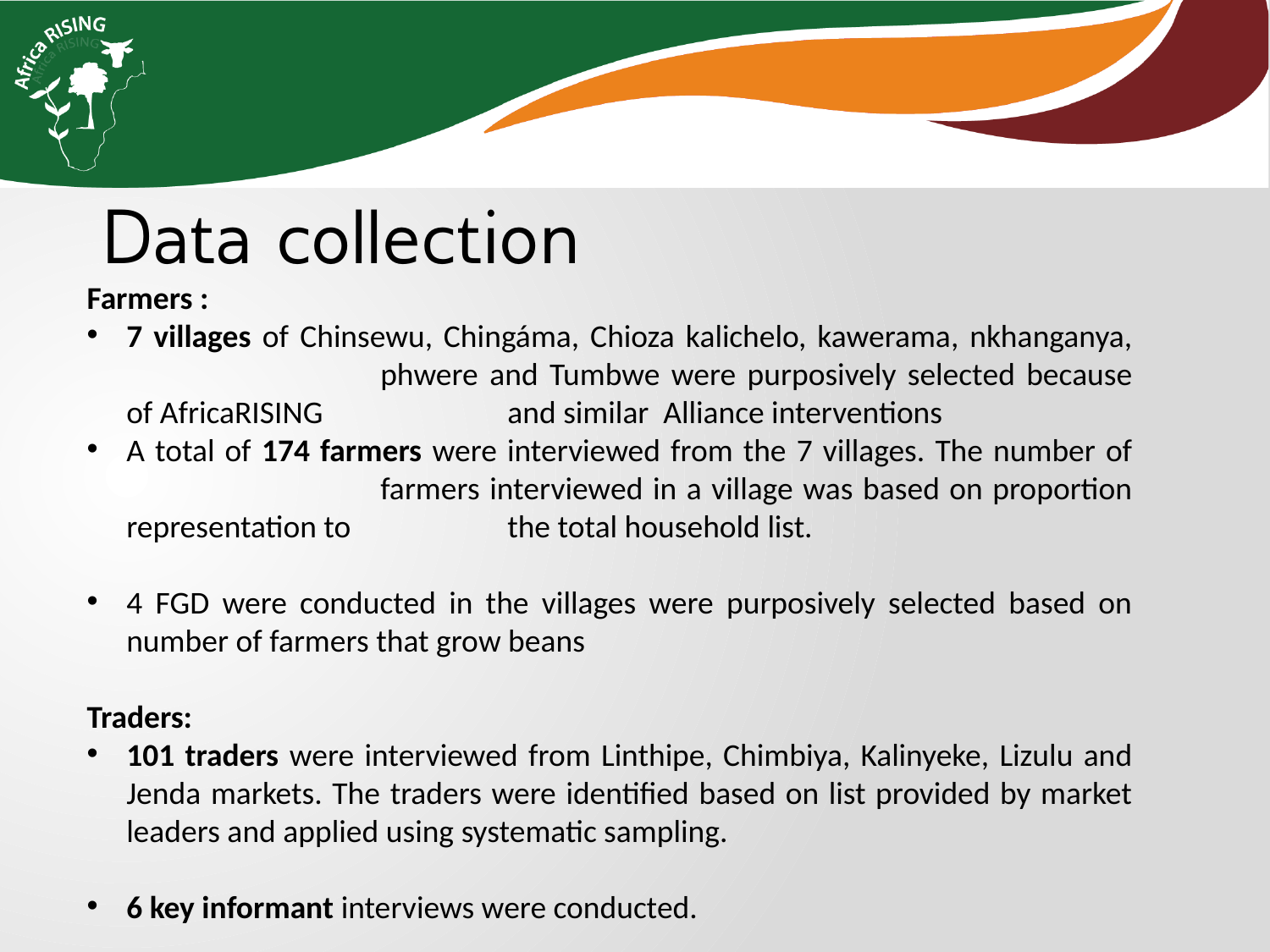

Data collection

Farmers :
7 villages of Chinsewu, Chingáma, Chioza kalichelo, kawerama, nkhanganya, 		phwere and Tumbwe were purposively selected because of AfricaRISING 		and similar  Alliance interventions
A total of 174 farmers were interviewed from the 7 villages. The number of 		farmers interviewed in a village was based on proportion representation to 		the total household list.

4 FGD were conducted in the villages were purposively selected based on number of farmers that grow beans

Traders:
101 traders were interviewed from Linthipe, Chimbiya, Kalinyeke, Lizulu and Jenda markets. The traders were identified based on list provided by market leaders and applied using systematic sampling.

6 key informant interviews were conducted.